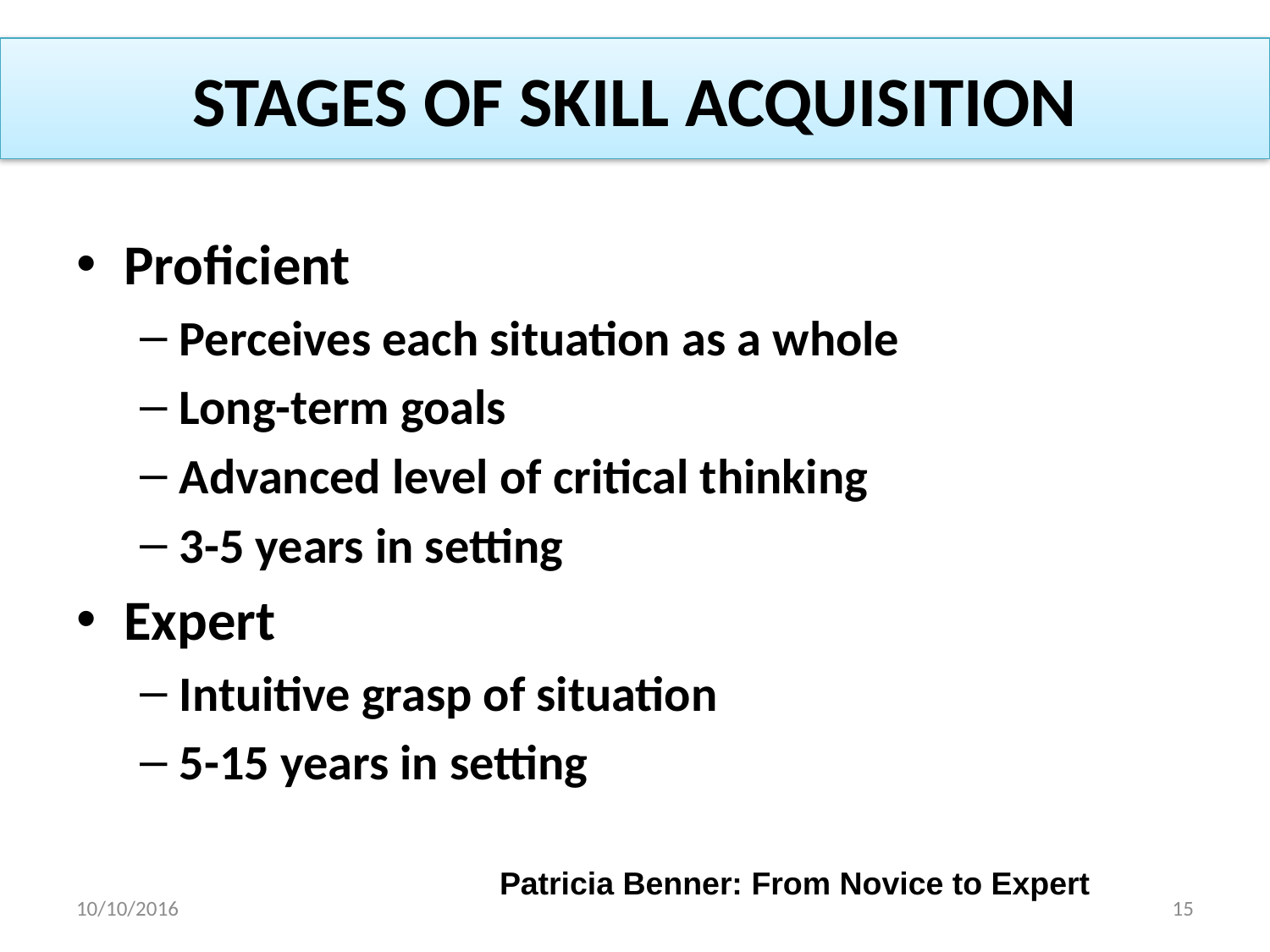

STAGES OF SKILL ACQUISITION
Proficient
Perceives each situation as a whole
Long-term goals
Advanced level of critical thinking
3-5 years in setting
Expert
Intuitive grasp of situation
5-15 years in setting

Patricia Benner: From Novice to Expert
10/10/2016
15